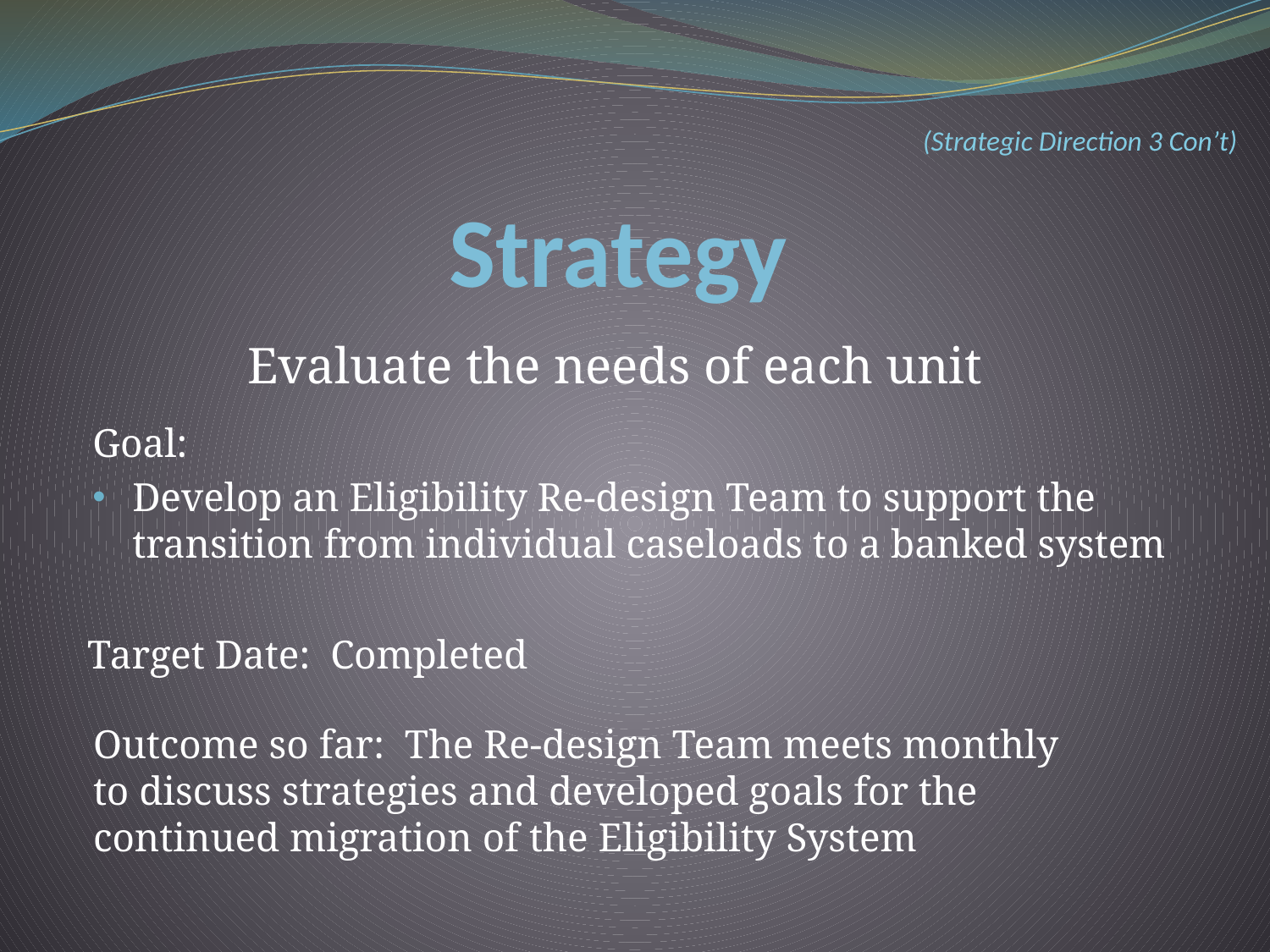

# Strategy
(Strategic Direction 3 Con’t)
Evaluate the needs of each unit

Goal:
Develop an Eligibility Re-design Team to support the transition from individual caseloads to a banked system

Target Date:  Completed

Outcome so far:  The Re-design Team meets monthly to discuss strategies and developed goals for the continued migration of the Eligibility System